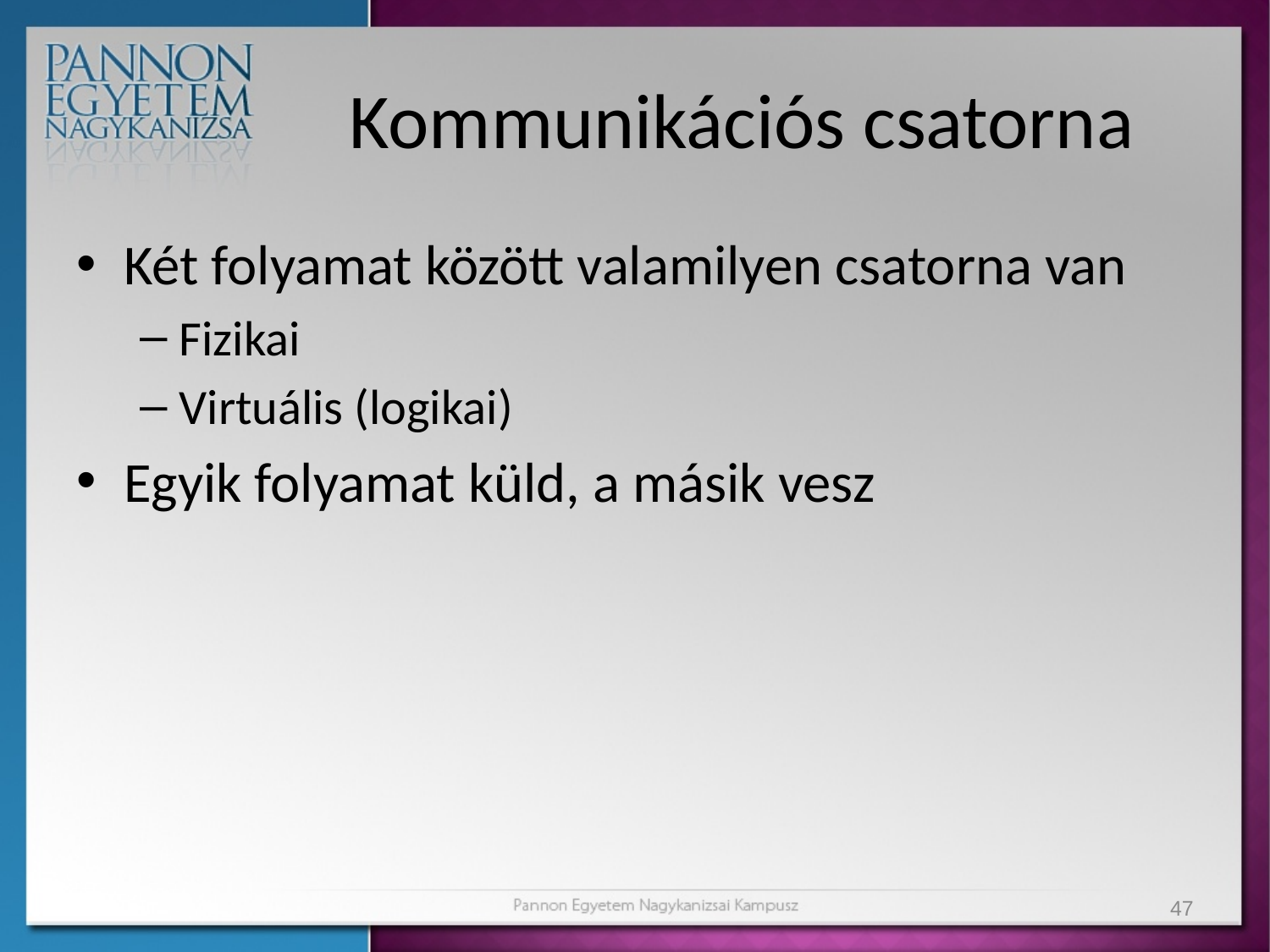

# Kommunikációs csatorna
Két folyamat között valamilyen csatorna van
Fizikai
Virtuális (logikai)
Egyik folyamat küld, a másik vesz
47